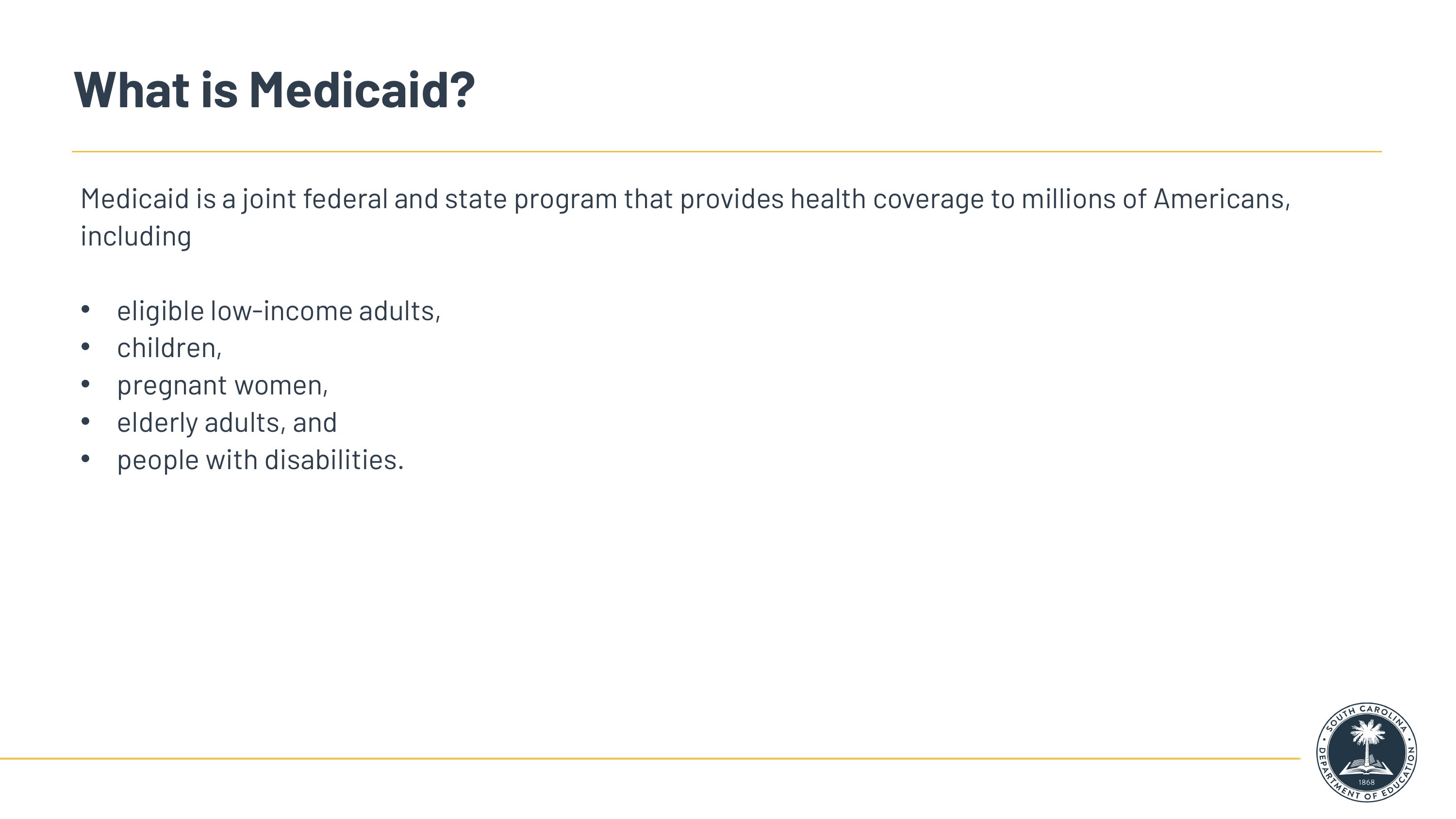

# What is Medicaid?
Medicaid is a joint federal and state program that provides health coverage to millions of Americans, including

eligible low-income adults,
children,
pregnant women,
elderly adults, and
people with disabilities.